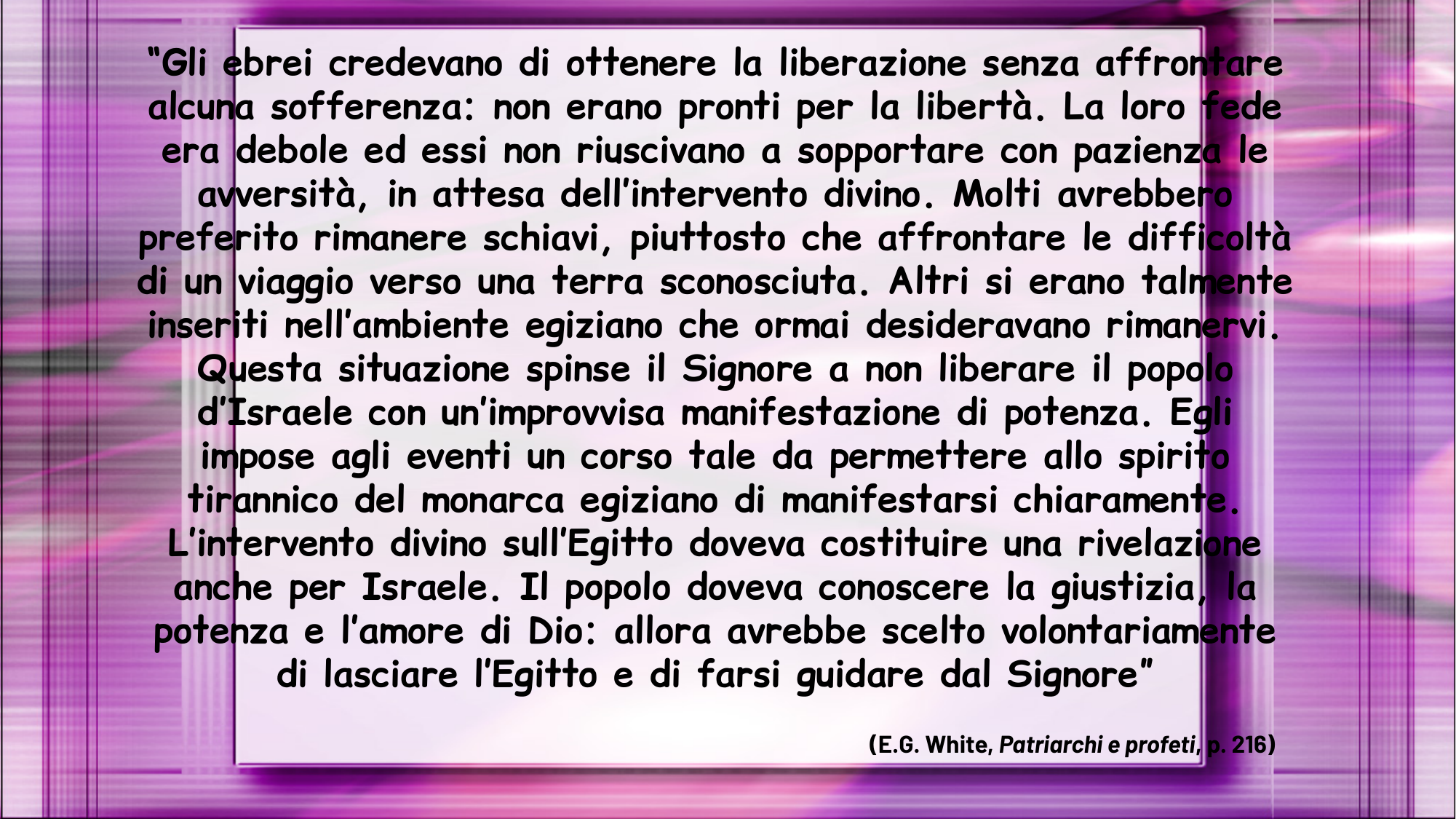

“Gli ebrei credevano di ottenere la liberazione senza affrontare alcuna sofferenza: non erano pronti per la libertà. La loro fede era debole ed essi non riuscivano a sopportare con pazienza le avversità, in attesa dell’intervento divino. Molti avrebbero preferito rimanere schiavi, piuttosto che affrontare le difficoltà di un viaggio verso una terra sconosciuta. Altri si erano talmente inseriti nell’ambiente egiziano che ormai desideravano rimanervi. Questa situazione spinse il Signore a non liberare il popolo d’Israele con un’improvvisa manifestazione di potenza. Egli impose agli eventi un corso tale da permettere allo spirito tirannico del monarca egiziano di manifestarsi chiaramente. L’intervento divino sull’Egitto doveva costituire una rivelazione anche per Israele. Il popolo doveva conoscere la giustizia, la potenza e l’amore di Dio: allora avrebbe scelto volontariamente di lasciare l’Egitto e di farsi guidare dal Signore”
(E.G. White, Patriarchi e profeti, p. 216)